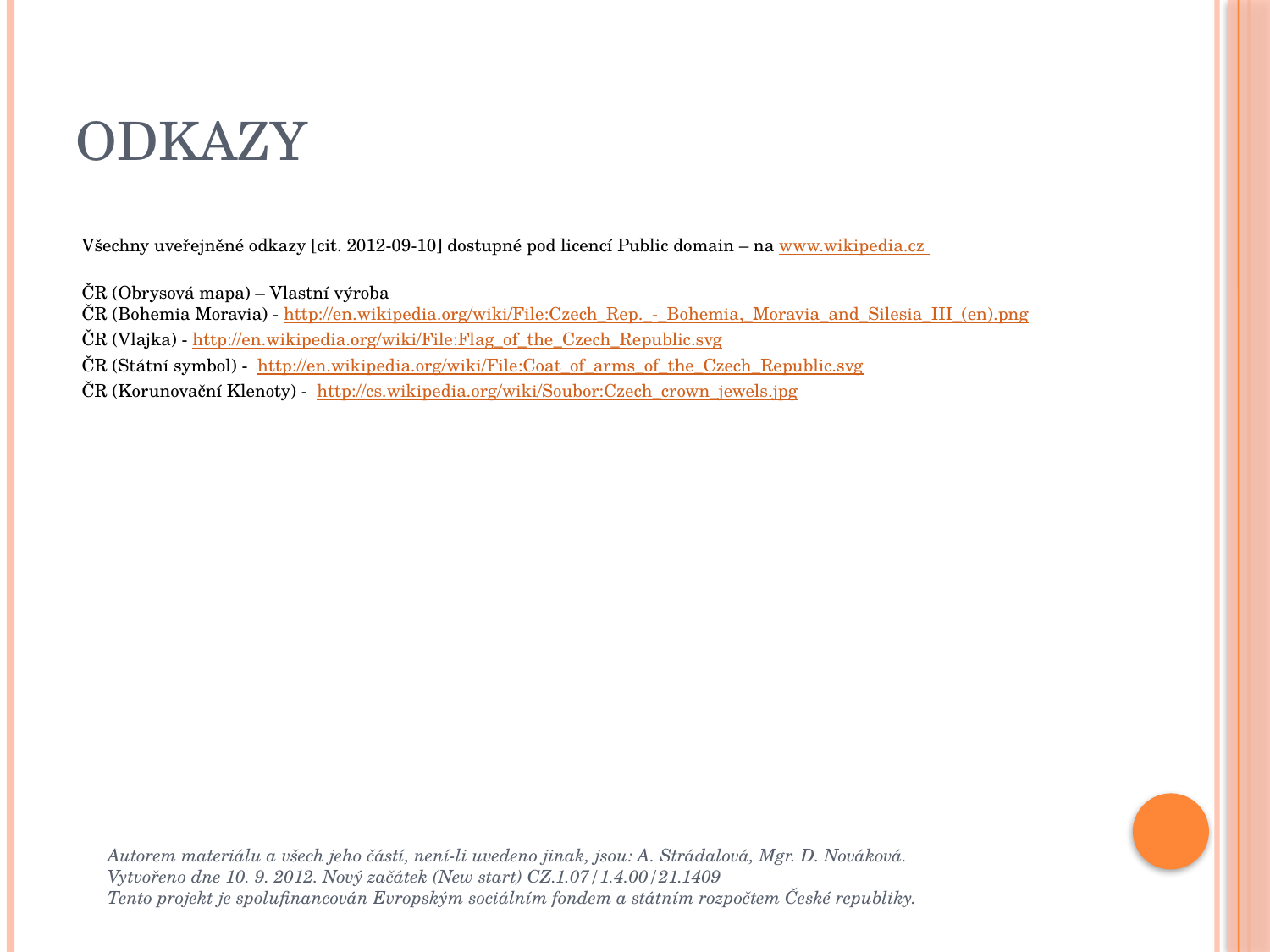

Odkazy
Všechny uveřejněné odkazy [cit. 2012-09-10] dostupné pod licencí Public domain – na www.wikipedia.cz

ČR (Obrysová mapa) – Vlastní výroba
ČR (Bohemia Moravia) - http://en.wikipedia.org/wiki/File:Czech_Rep._-_Bohemia,_Moravia_and_Silesia_III_(en).png
ČR (Vlajka) - http://en.wikipedia.org/wiki/File:Flag_of_the_Czech_Republic.svg
ČR (Státní symbol) -  http://en.wikipedia.org/wiki/File:Coat_of_arms_of_the_Czech_Republic.svg
ČR (Korunovační Klenoty) -  http://cs.wikipedia.org/wiki/Soubor:Czech_crown_jewels.jpg

Autorem materiálu a všech jeho částí, není-li uvedeno jinak, jsou: A. Strádalová, Mgr. D. Nováková.
Vytvořeno dne 10. 9. 2012. Nový začátek (New start) CZ.1.07/1.4.00/21.1409
Tento projekt je spolufinancován Evropským sociálním fondem a státním rozpočtem České republiky.